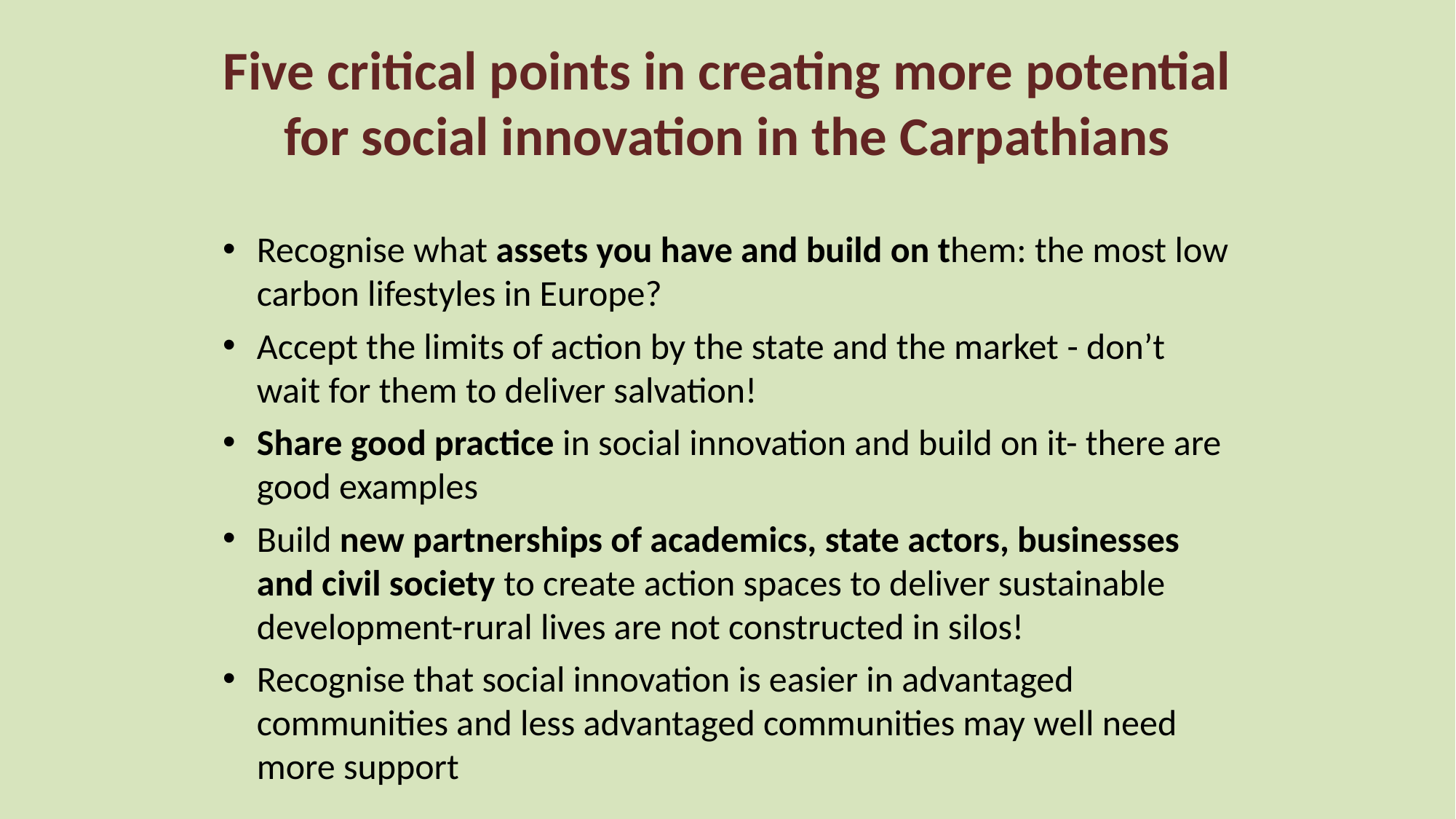

Five critical points in creating more potential for social innovation in the Carpathians

Recognise what assets you have and build on them: the most low carbon lifestyles in Europe?
Accept the limits of action by the state and the market - don’t wait for them to deliver salvation!
Share good practice in social innovation and build on it- there are good examples
Build new partnerships of academics, state actors, businesses and civil society to create action spaces to deliver sustainable development-rural lives are not constructed in silos!
Recognise that social innovation is easier in advantaged communities and less advantaged communities may well need more support